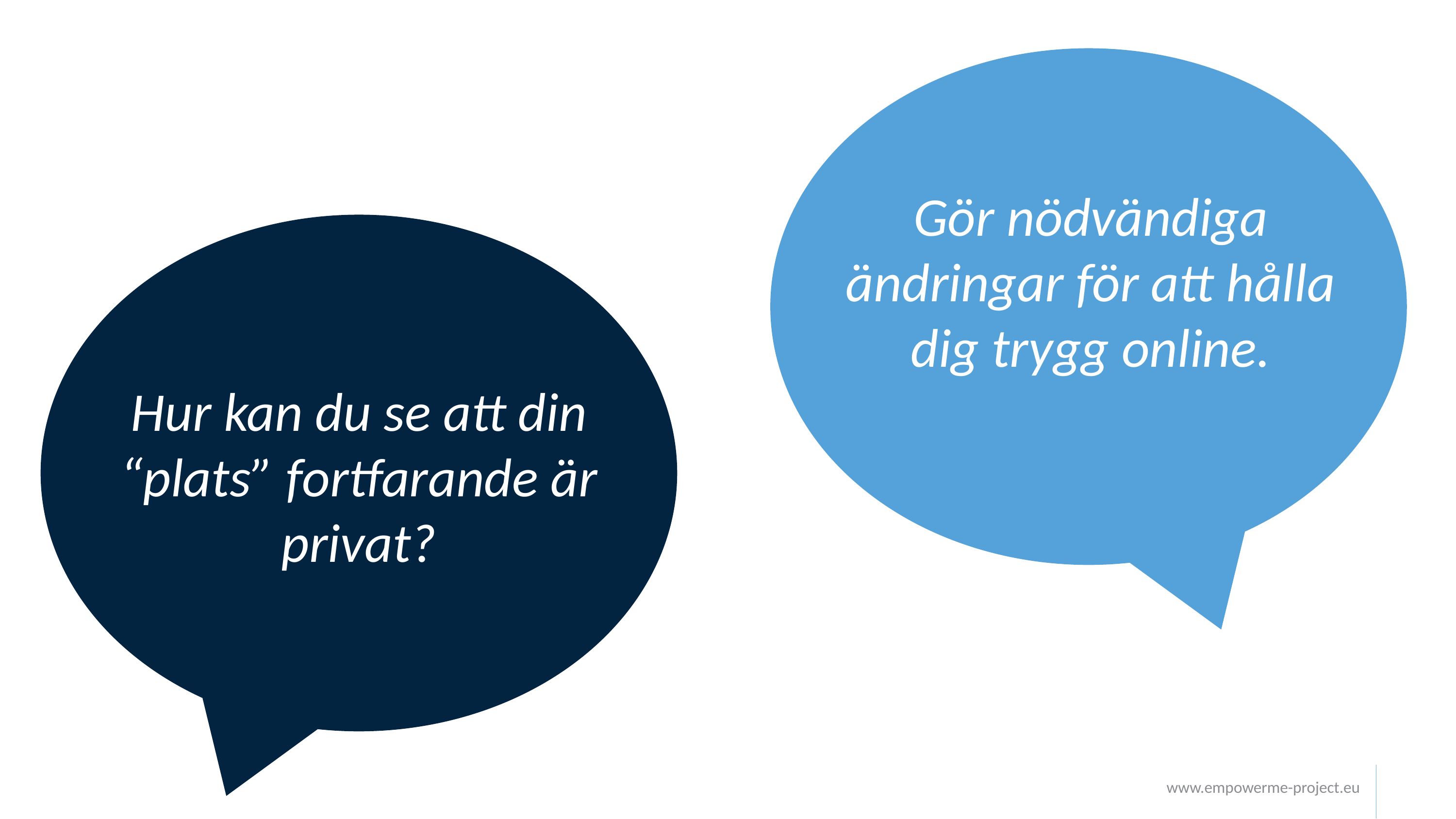

Gör nödvändiga ändringar för att hålla dig trygg online.

Hur kan du se att din “plats” fortfarande är privat?
www.empowerme-project.eu